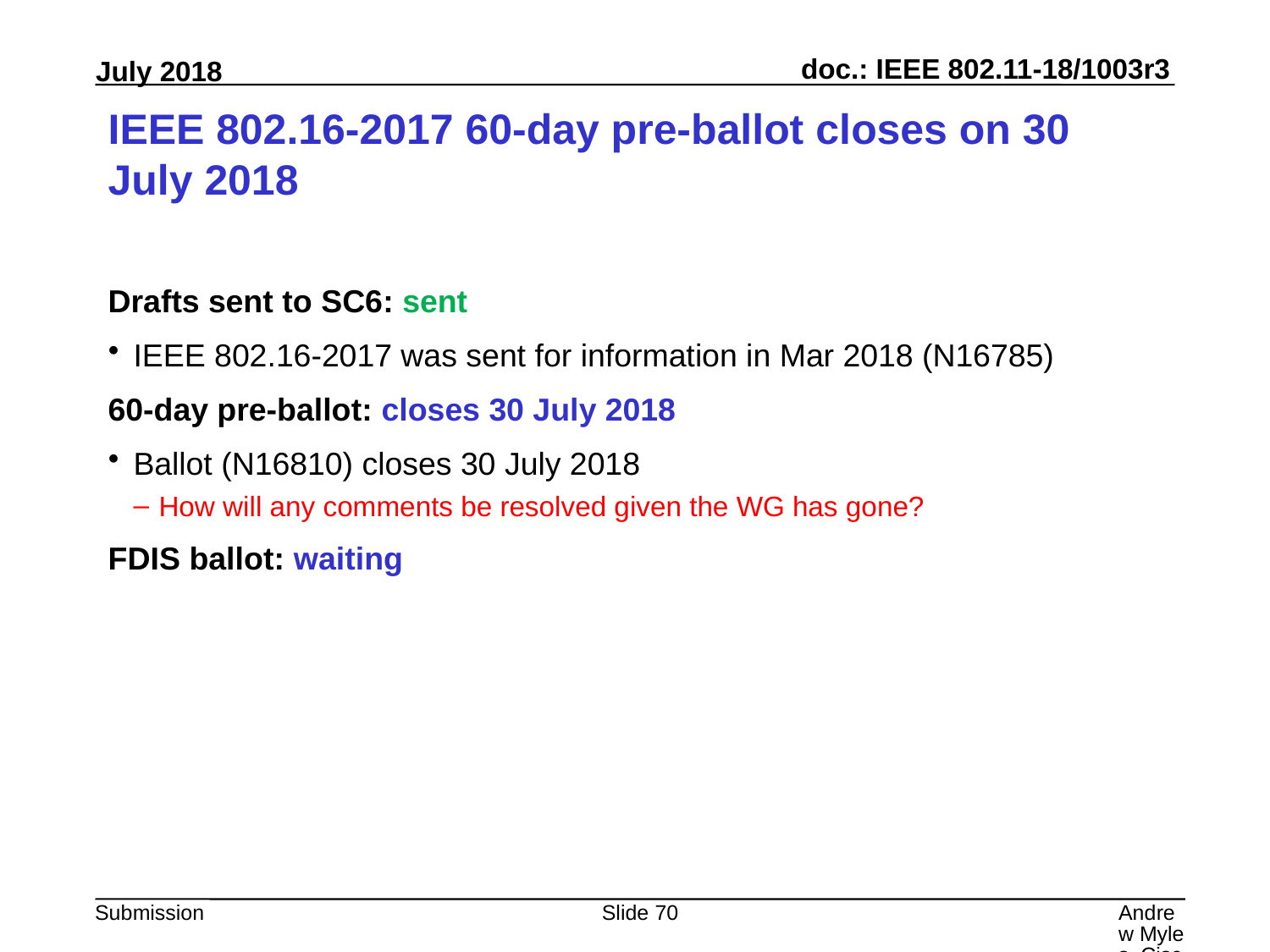

# IEEE 802.16-2017 60-day pre-ballot closes on 30 July 2018
Drafts sent to SC6: sent
IEEE 802.16-2017 was sent for information in Mar 2018 (N16785)
60-day pre-ballot: closes 30 July 2018
Ballot (N16810) closes 30 July 2018
How will any comments be resolved given the WG has gone?
FDIS ballot: waiting

Slide 70
Andrew Myles, Cisco